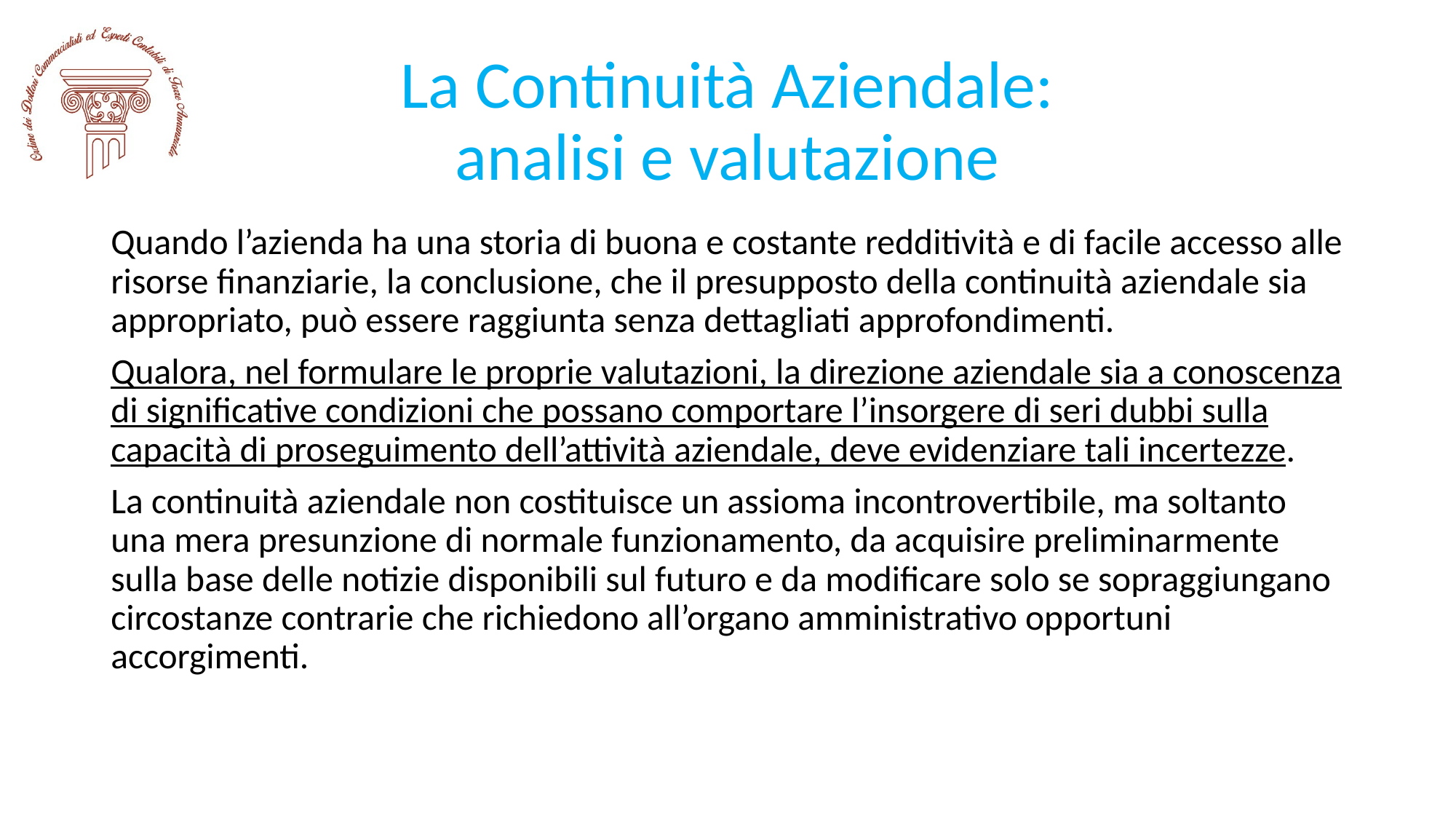

# La Continuità Aziendale: analisi e valutazione
Quando l’azienda ha una storia di buona e costante redditività e di facile accesso alle risorse finanziarie, la conclusione, che il presupposto della continuità aziendale sia appropriato, può essere raggiunta senza dettagliati approfondimenti.
Qualora, nel formulare le proprie valutazioni, la direzione aziendale sia a conoscenza di significative condizioni che possano comportare l’insorgere di seri dubbi sulla capacità di proseguimento dell’attività aziendale, deve evidenziare tali incertezze.
La continuità aziendale non costituisce un assioma incontrovertibile, ma soltanto una mera presunzione di normale funzionamento, da acquisire preliminarmente sulla base delle notizie disponibili sul futuro e da modificare solo se sopraggiungano circostanze contrarie che richiedono all’organo amministrativo opportuni accorgimenti.